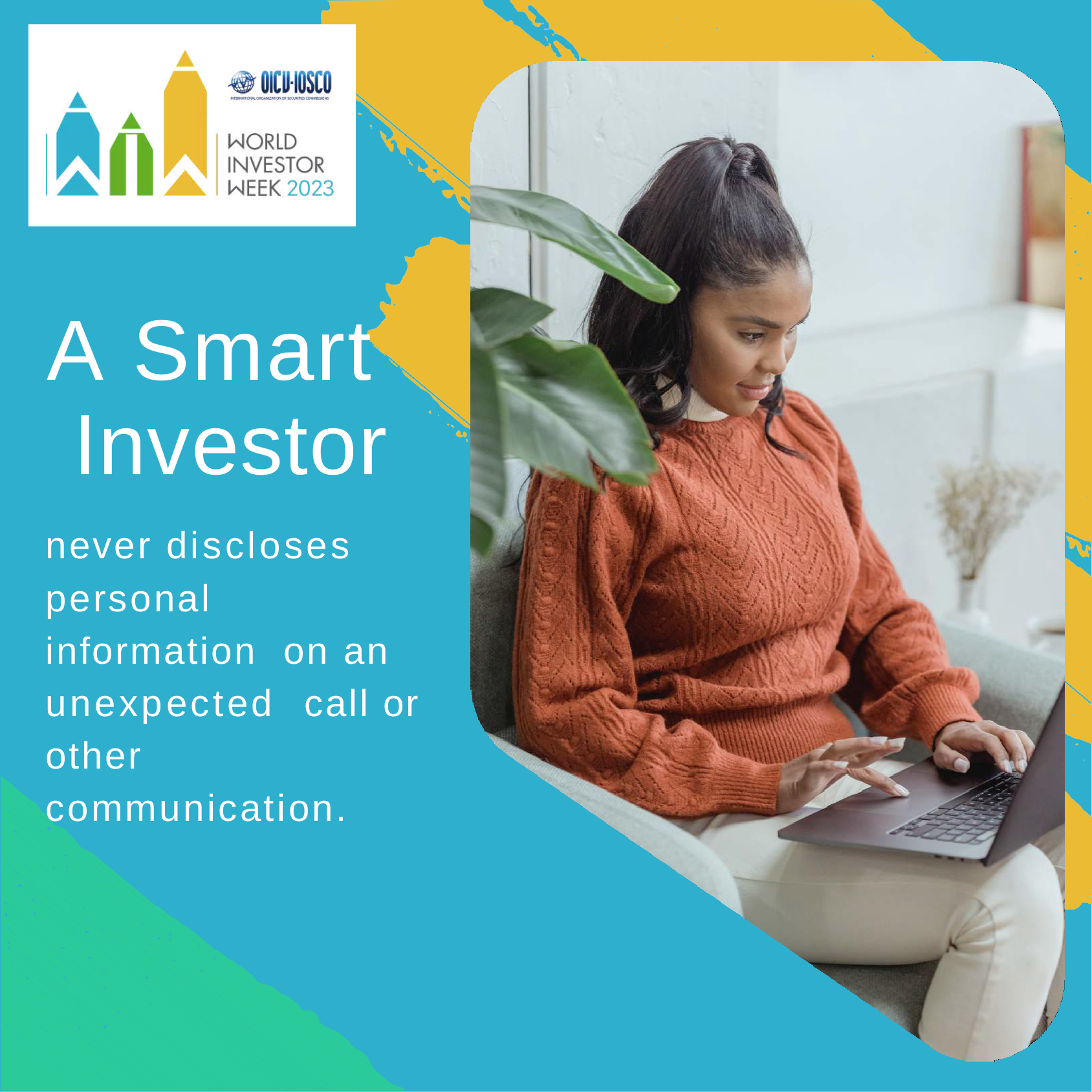

# A Smart  Investor
never discloses  personal information  on an unexpected  call or other  communication.